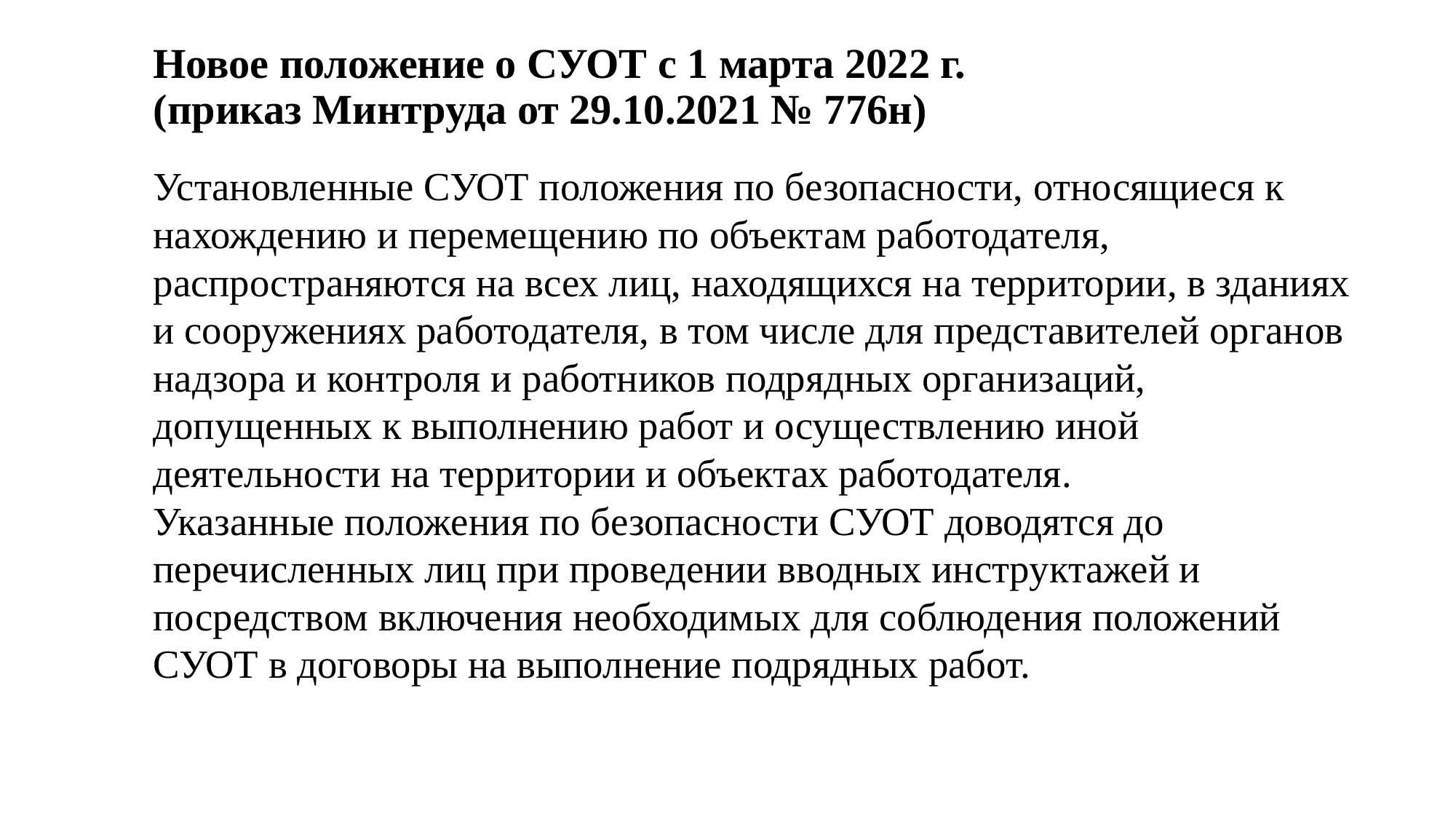

# Новое положение о СУОТ с 1 марта 2022 г. (приказ Минтруда от 29.10.2021 № 776н)
Установленные СУОТ положения по безопасности, относящиеся к нахождению и перемещению по объектам работодателя, распространяются на всех лиц, находящихся на территории, в зданиях и сооружениях работодателя, в том числе для представителей органов надзора и контроля и работников подрядных организаций, допущенных к выполнению работ и осуществлению иной деятельности на территории и объектах работодателя.
Указанные положения по безопасности СУОТ доводятся до перечисленных лиц при проведении вводных инструктажей и посредством включения необходимых для соблюдения положений СУОТ в договоры на выполнение подрядных работ.